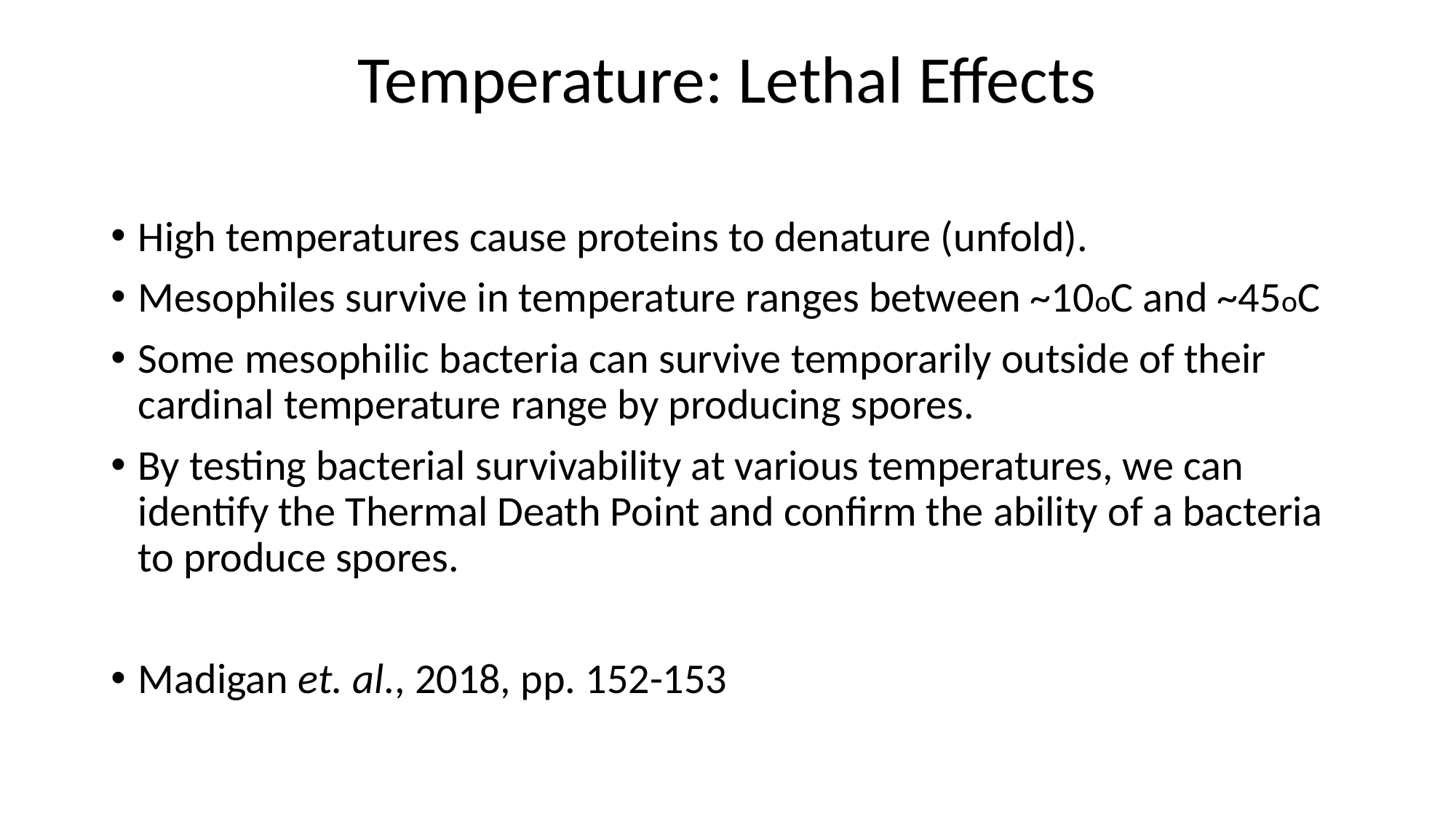

# Temperature: Lethal Effects
High temperatures cause proteins to denature (unfold).
Mesophiles survive in temperature ranges between ~10oC and ~45oC
Some mesophilic bacteria can survive temporarily outside of their cardinal temperature range by producing spores.
By testing bacterial survivability at various temperatures, we can identify the Thermal Death Point and confirm the ability of a bacteria to produce spores.

Madigan et. al., 2018, pp. 152-153